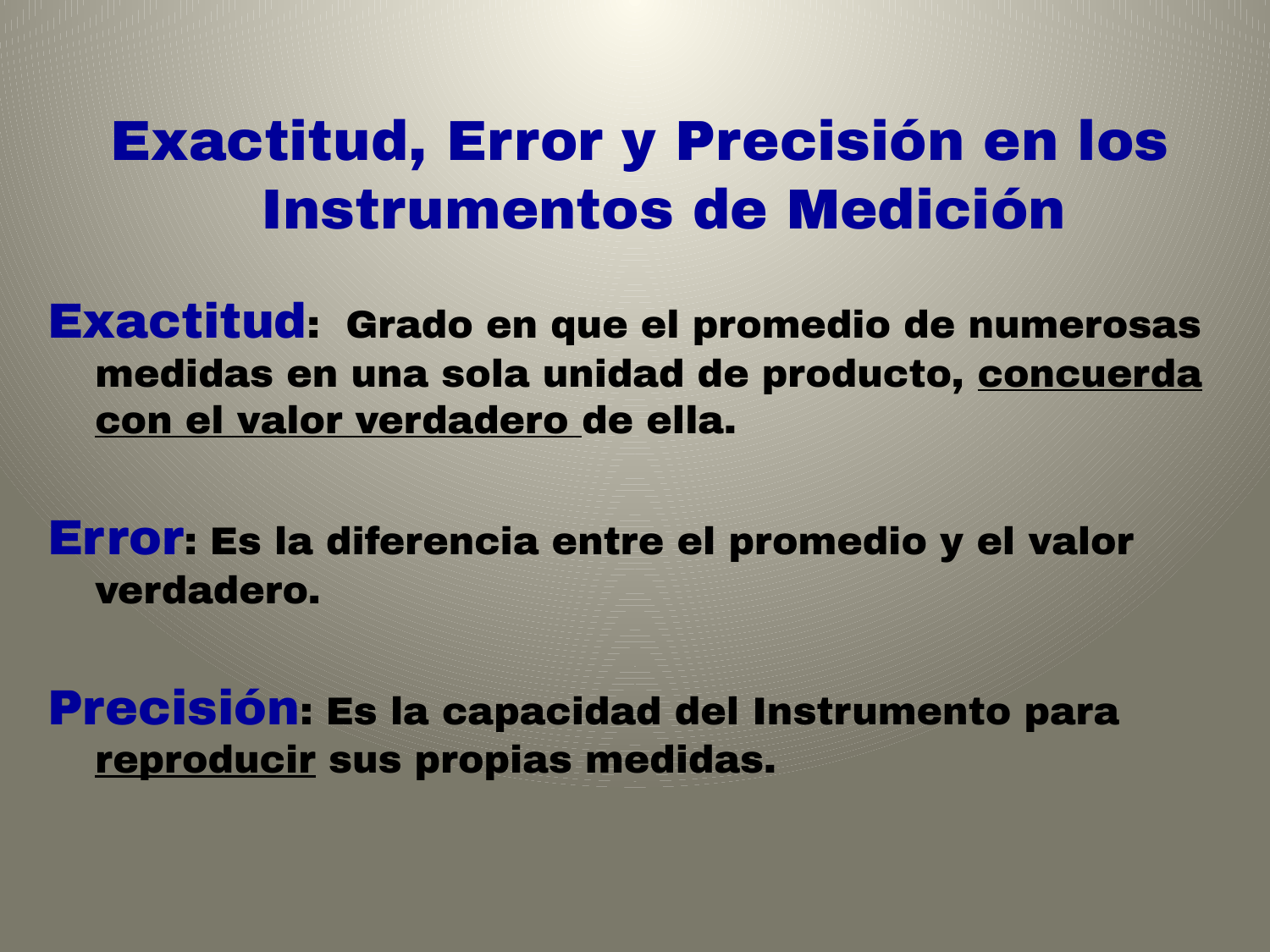

Exactitud, Error y Precisión en los Instrumentos de Medición

Exactitud:  Grado en que el promedio de numerosas medidas en una sola unidad de producto, concuerda con el valor verdadero de ella.

Error: Es la diferencia entre el promedio y el valor verdadero.

Precisión: Es la capacidad del Instrumento para reproducir sus propias medidas.